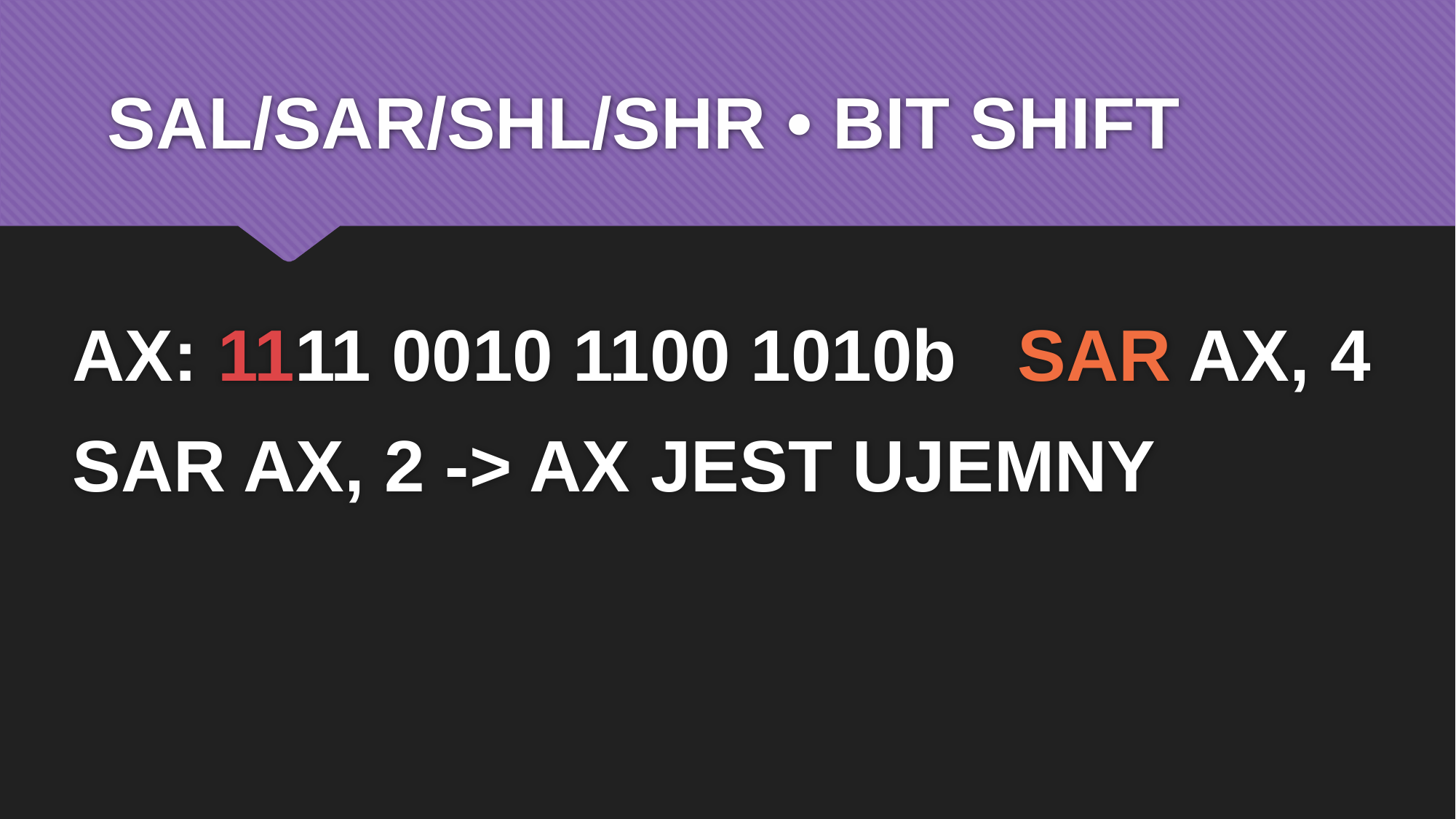

# SAL/SAR/SHL/SHR • BIT SHIFT
AX: 1111 0010 1100 1010b   SAR AX, 4
SAR AX, 2 -> AX JEST UJEMNY